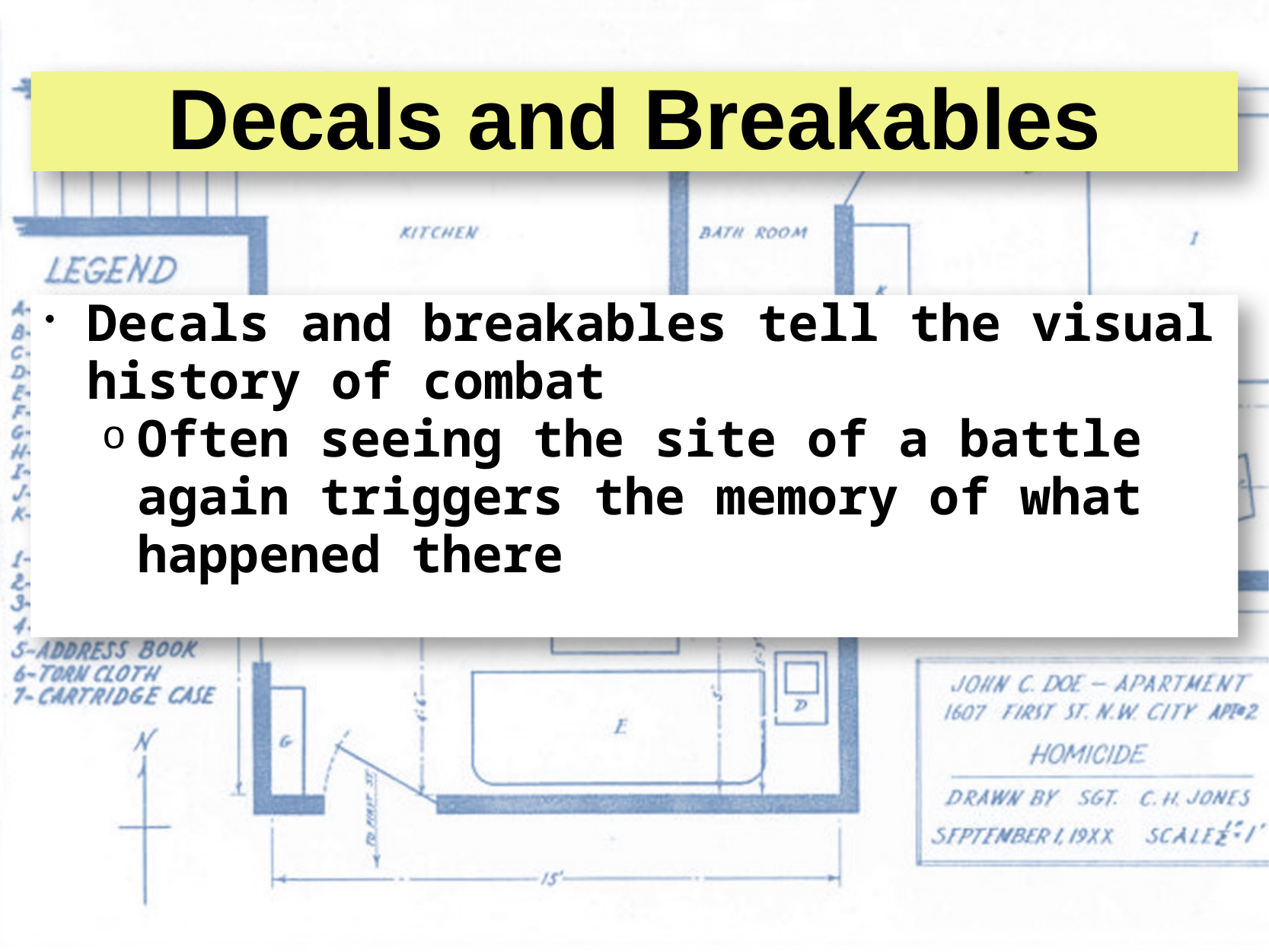

# Decals and Breakables
Decals and breakables tell the visual history of combat
Often seeing the site of a battle again triggers the memory of what happened there